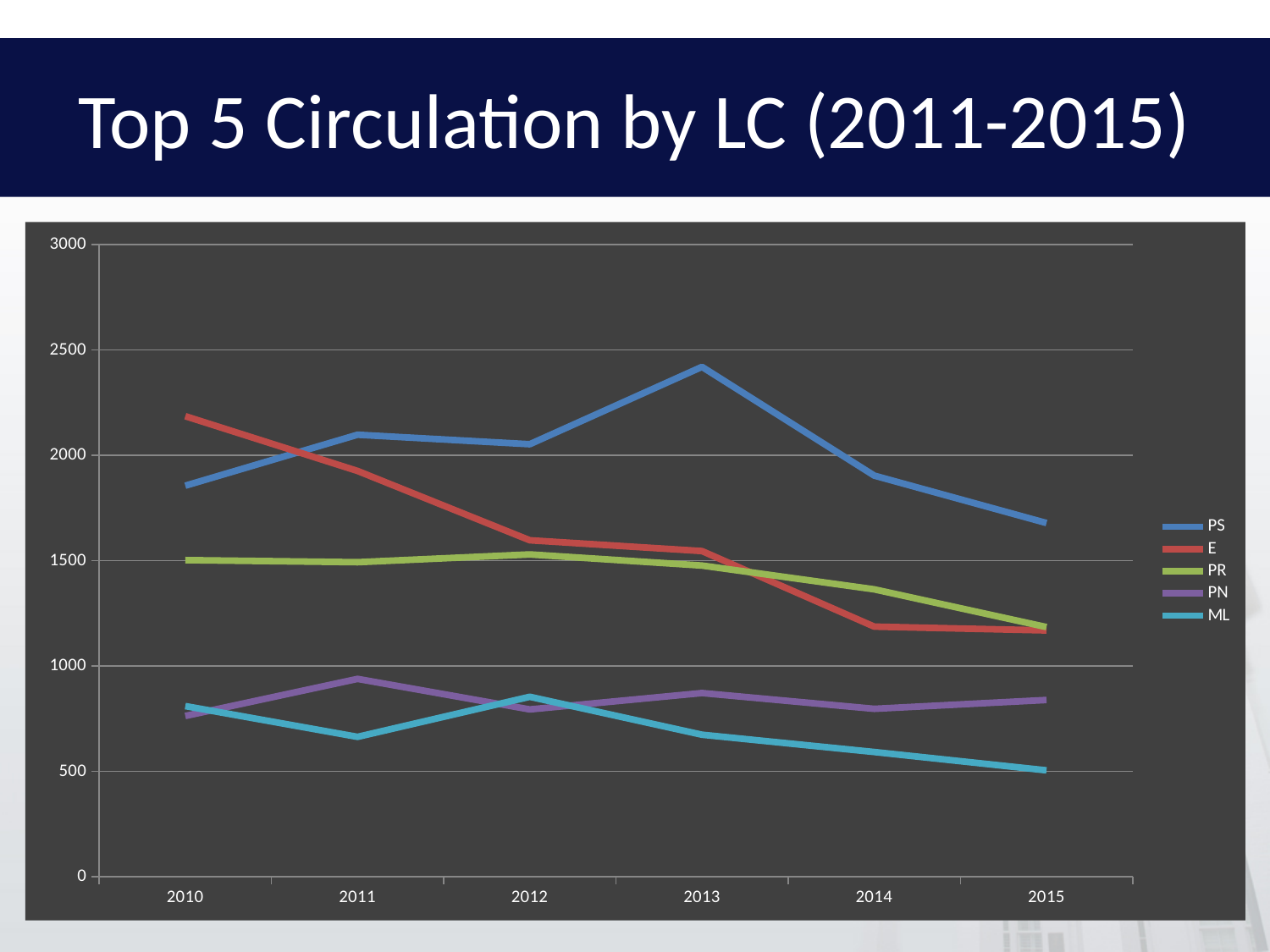

# Top 5 Circulation by LC (2011-2015)

### Chart

| Category | PS | E  | PR | PN | ML |
|---|---|---|---|---|---|
| 2010.0 | 1856.0 | 2186.0 | 1503.0 | 763.0 | 810.0 |
| 2011.0 | 2098.0 | 1926.0 | 1493.0 | 939.0 | 664.0 |
| 2012.0 | 2053.0 | 1597.0 | 1530.0 | 794.0 | 854.0 |
| 2013.0 | 2420.0 | 1546.0 | 1477.0 | 872.0 | 674.0 |
| 2014.0 | 1904.0 | 1187.0 | 1364.0 | 797.0 | 592.0 |
| 2015.0 | 1679.0 | 1169.0 | 1185.0 | 839.0 | 505.0 |